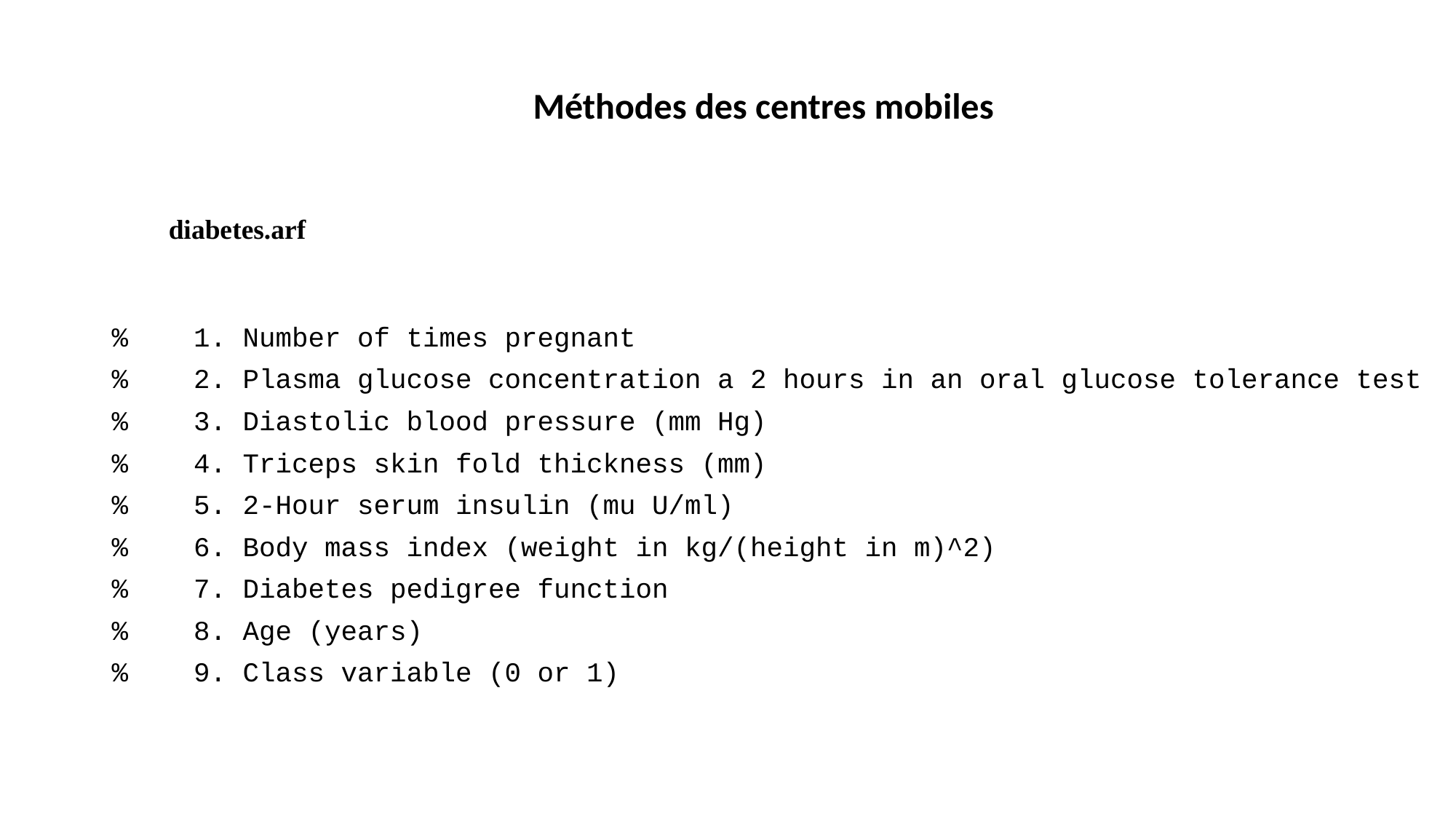

Méthodes des centres mobiles
diabetes.arf
%    1. Number of times pregnant
%    2. Plasma glucose concentration a 2 hours in an oral glucose tolerance test
%    3. Diastolic blood pressure (mm Hg)
%    4. Triceps skin fold thickness (mm)
%    5. 2-Hour serum insulin (mu U/ml)
%    6. Body mass index (weight in kg/(height in m)^2)
%    7. Diabetes pedigree function
%    8. Age (years)
%    9. Class variable (0 or 1)